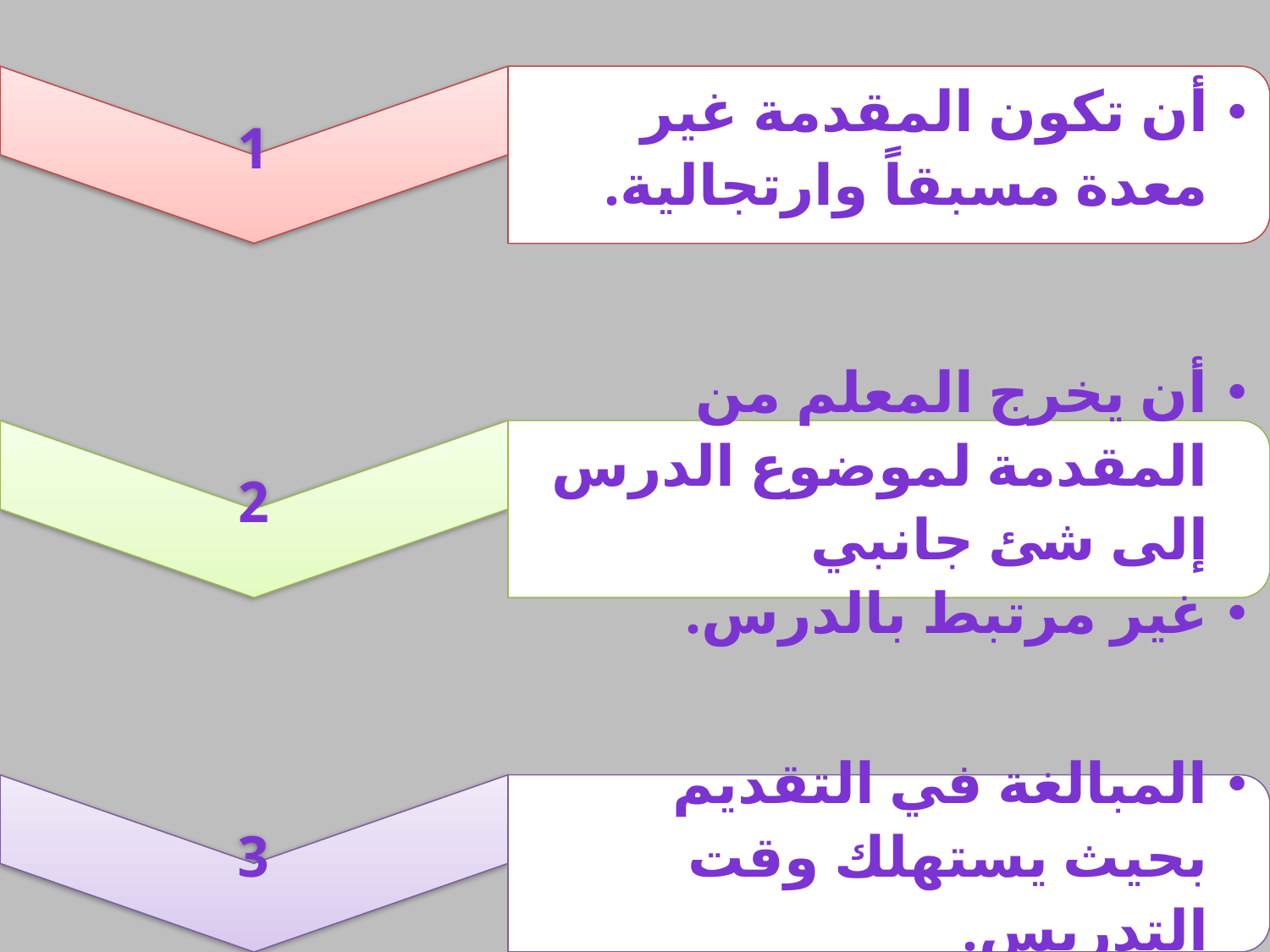

1
أن تكون المقدمة غير معدة مسبقاً وارتجالية.
2
أن يخرج المعلم من المقدمة لموضوع الدرس إلى شئ جانبي
3
المبالغة في التقديم بحيث يستهلك وقت التدريس.
غير مرتبط بالدرس.